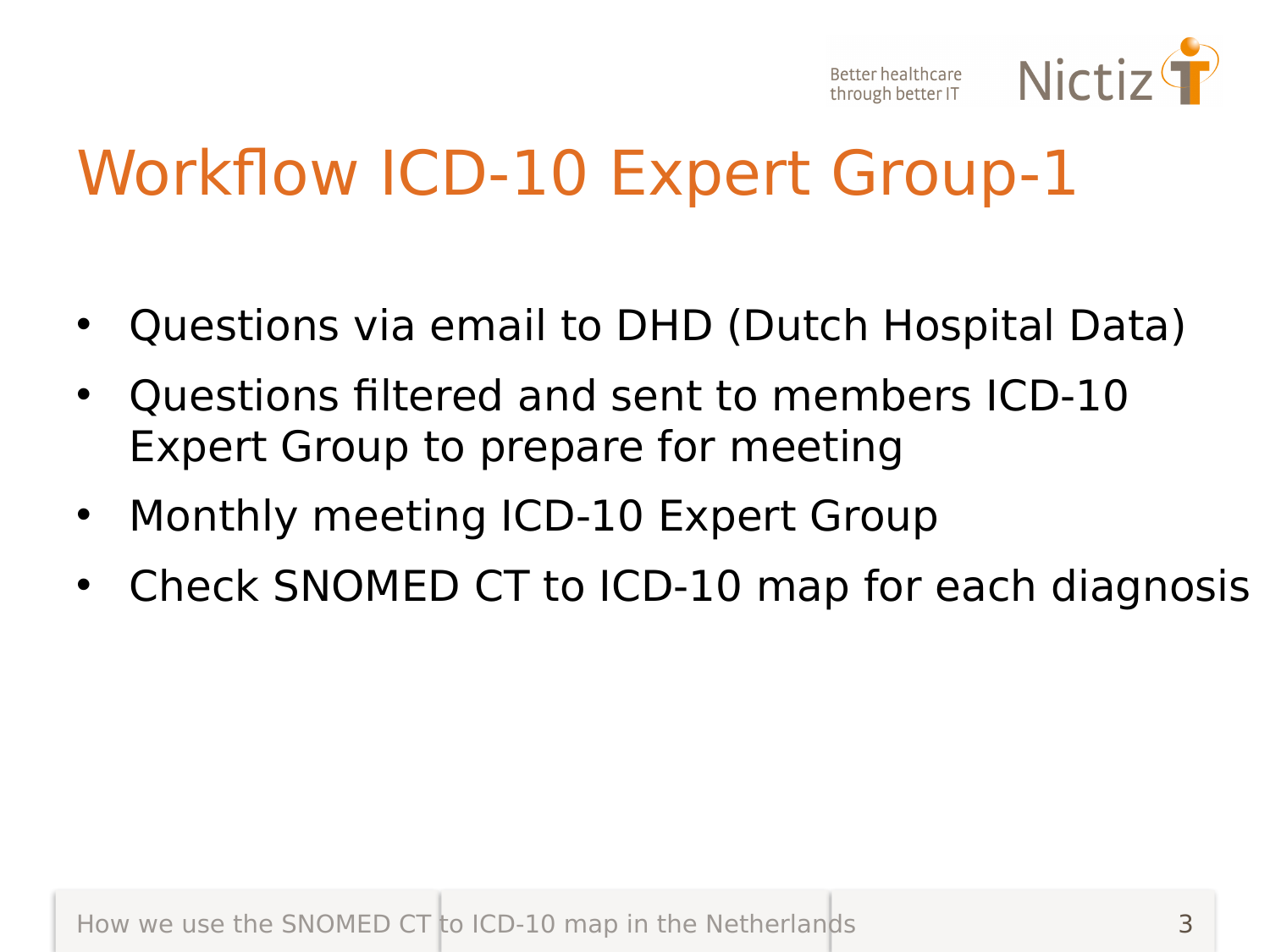

# Workflow ICD-10 Expert Group-1

Questions via email to DHD (Dutch Hospital Data)
Questions filtered and sent to members ICD-10 Expert Group to prepare for meeting
Monthly meeting ICD-10 Expert Group
Check SNOMED CT to ICD-10 map for each diagnosis

How we use the SNOMED CT to ICD-10 map in the Netherlands
3